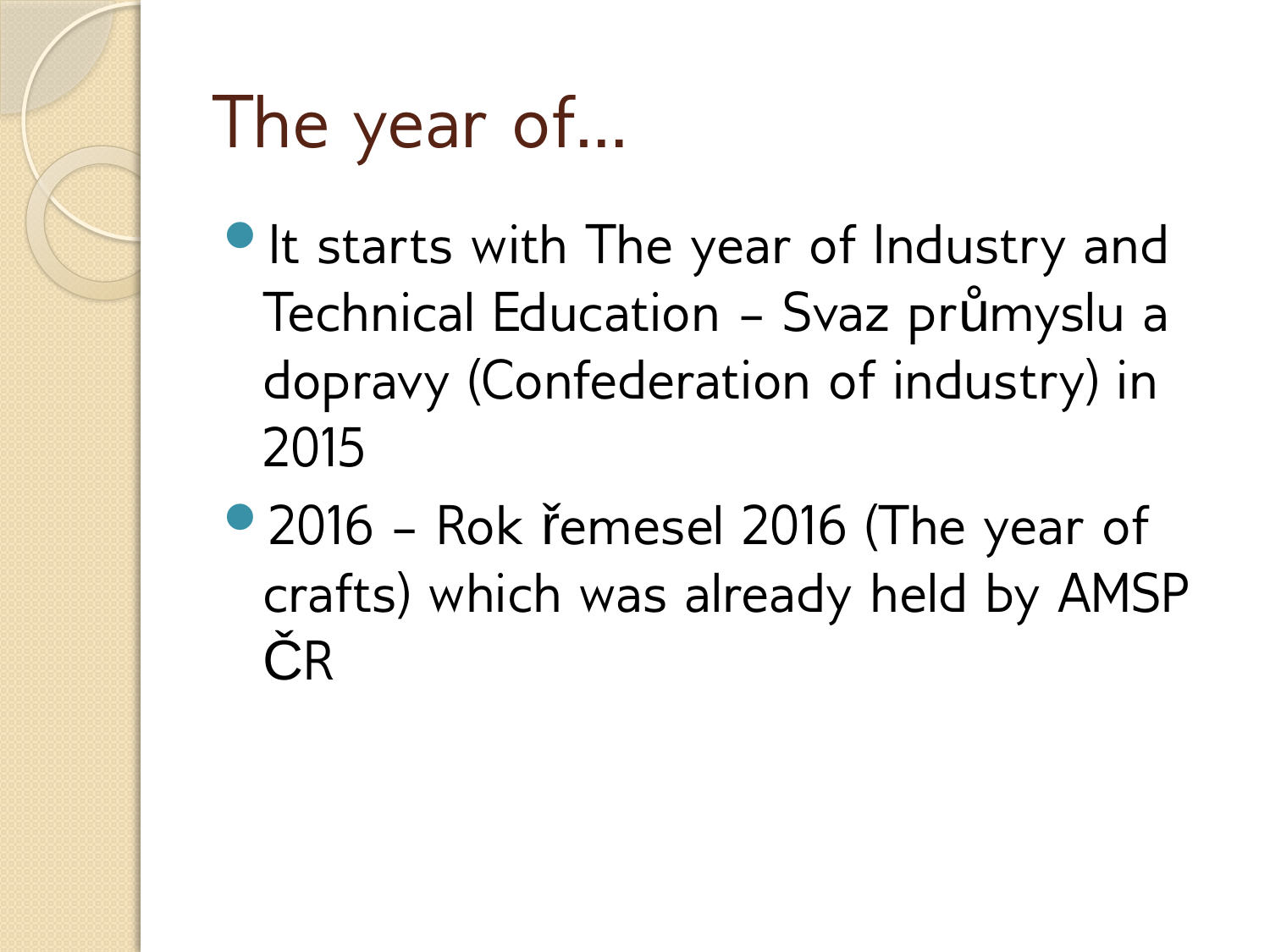

# The year of…
It starts with The year of Industry and Technical Education – Svaz průmyslu a dopravy (Confederation of industry) in 2015
2016 – Rok řemesel 2016 (The year of crafts) which was already held by AMSP ČR